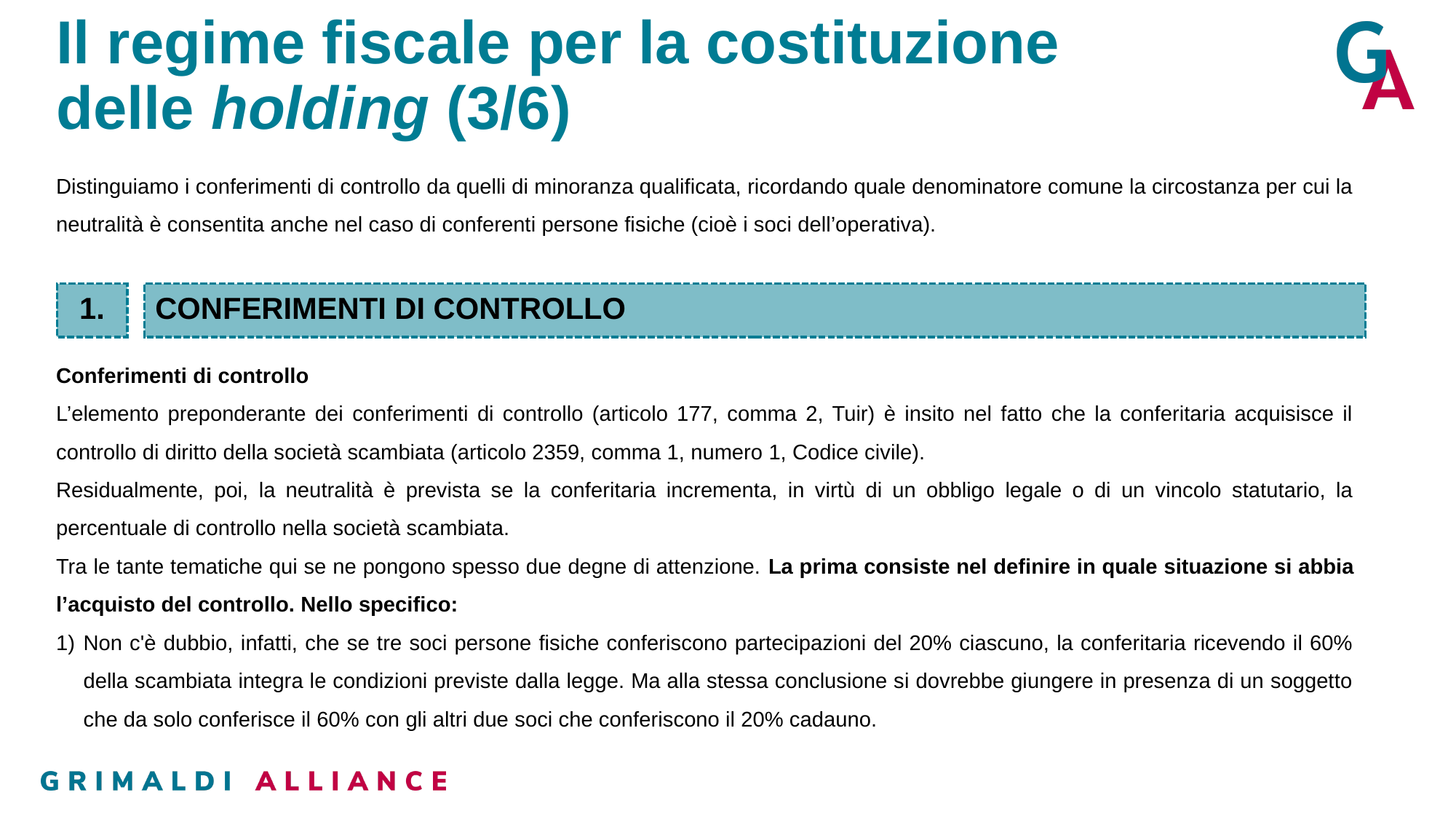

# Il regime fiscale per la costituzione delle holding (3/6)
Distinguiamo i conferimenti di controllo da quelli di minoranza qualificata, ricordando quale denominatore comune la circostanza per cui la neutralità è consentita anche nel caso di conferenti persone fisiche (cioè i soci dell’operativa).
1.
CONFERIMENTI DI CONTROLLO
Conferimenti di controllo
L’elemento preponderante dei conferimenti di controllo (articolo 177, comma 2, Tuir) è insito nel fatto che la conferitaria acquisisce il controllo di diritto della società scambiata (articolo 2359, comma 1, numero 1, Codice civile).
Residualmente, poi, la neutralità è prevista se la conferitaria incrementa, in virtù di un obbligo legale o di un vincolo statutario, la percentuale di controllo nella società scambiata.
Tra le tante tematiche qui se ne pongono spesso due degne di attenzione. La prima consiste nel definire in quale situazione si abbia l’acquisto del controllo. Nello specifico:
Non c'è dubbio, infatti, che se tre soci persone fisiche conferiscono partecipazioni del 20% ciascuno, la conferitaria ricevendo il 60% della scambiata integra le condizioni previste dalla legge. Ma alla stessa conclusione si dovrebbe giungere in presenza di un soggetto che da solo conferisce il 60% con gli altri due soci che conferiscono il 20% cadauno.